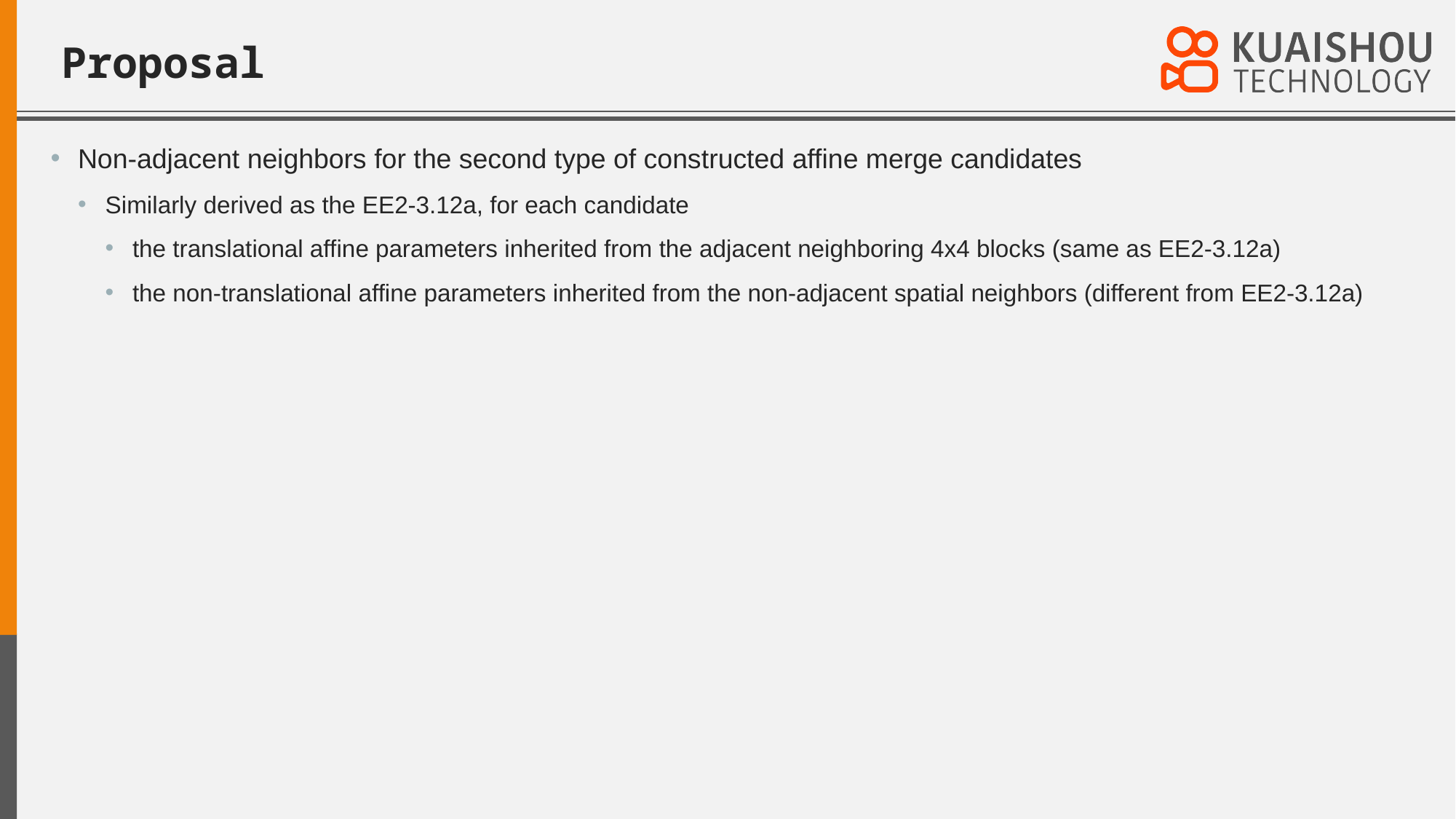

# Proposal
Non-adjacent neighbors for the second type of constructed affine merge candidates
Similarly derived as the EE2-3.12a, for each candidate
the translational affine parameters inherited from the adjacent neighboring 4x4 blocks (same as EE2-3.12a)
the non-translational affine parameters inherited from the non-adjacent spatial neighbors (different from EE2-3.12a)